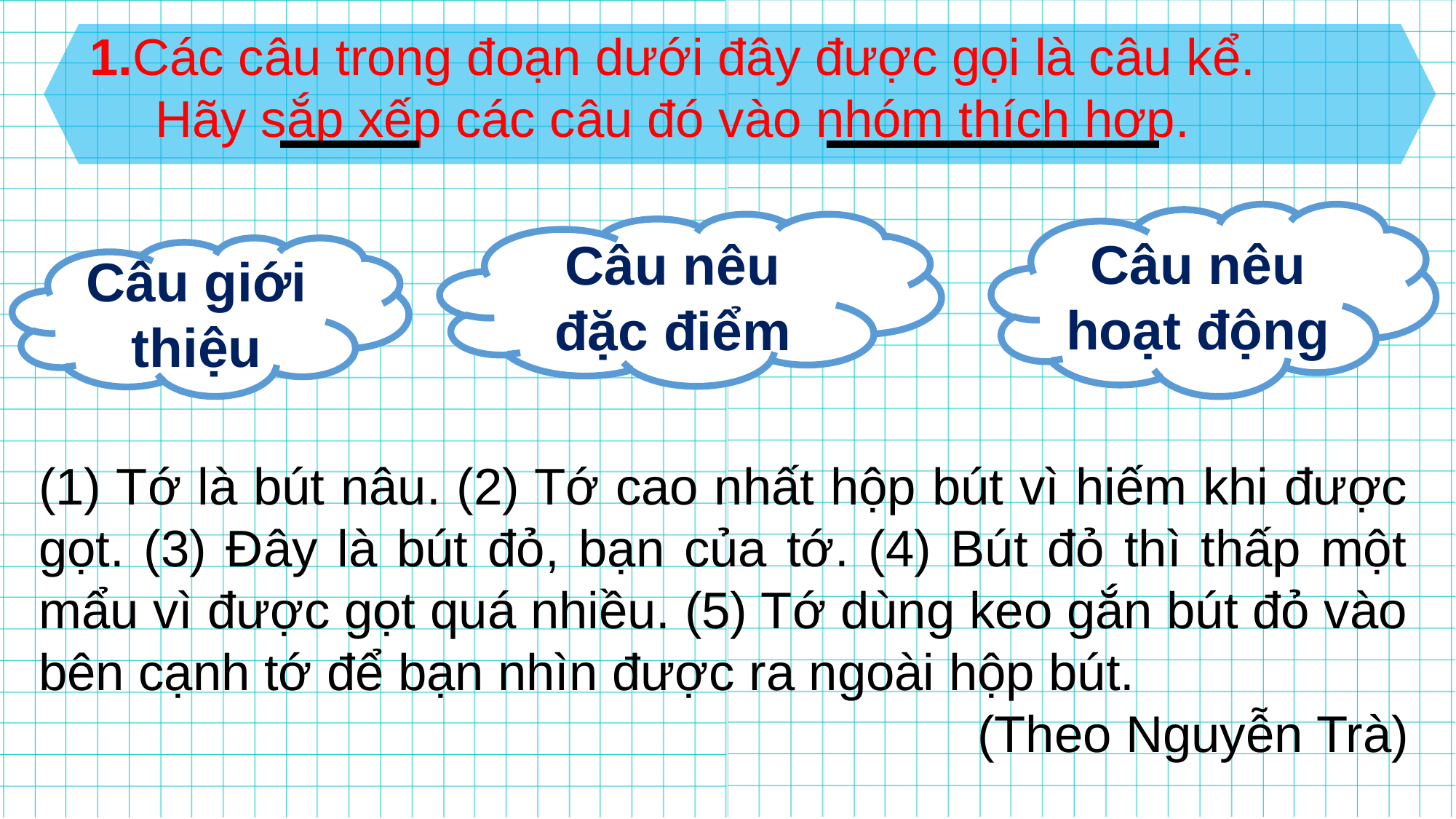

1.Các câu trong đoạn dưới đây được gọi là câu kể. Hãy sắp xếp các câu đó vào nhóm thích hợp.

Câu nêu hoạt động
Câu nêu đặc điểm
Câu giới thiệu
(1) Tớ là bút nâu. (2) Tớ cao nhất hộp bút vì hiếm khi được gọt. (3) Đây là bút đỏ, bạn của tớ. (4) Bút đỏ thì thấp một mẩu vì được gọt quá nhiều. (5) Tớ dùng keo gắn bút đỏ vào bên cạnh tớ để bạn nhìn được ra ngoài hộp bút.
(Theo Nguyễn Trà)